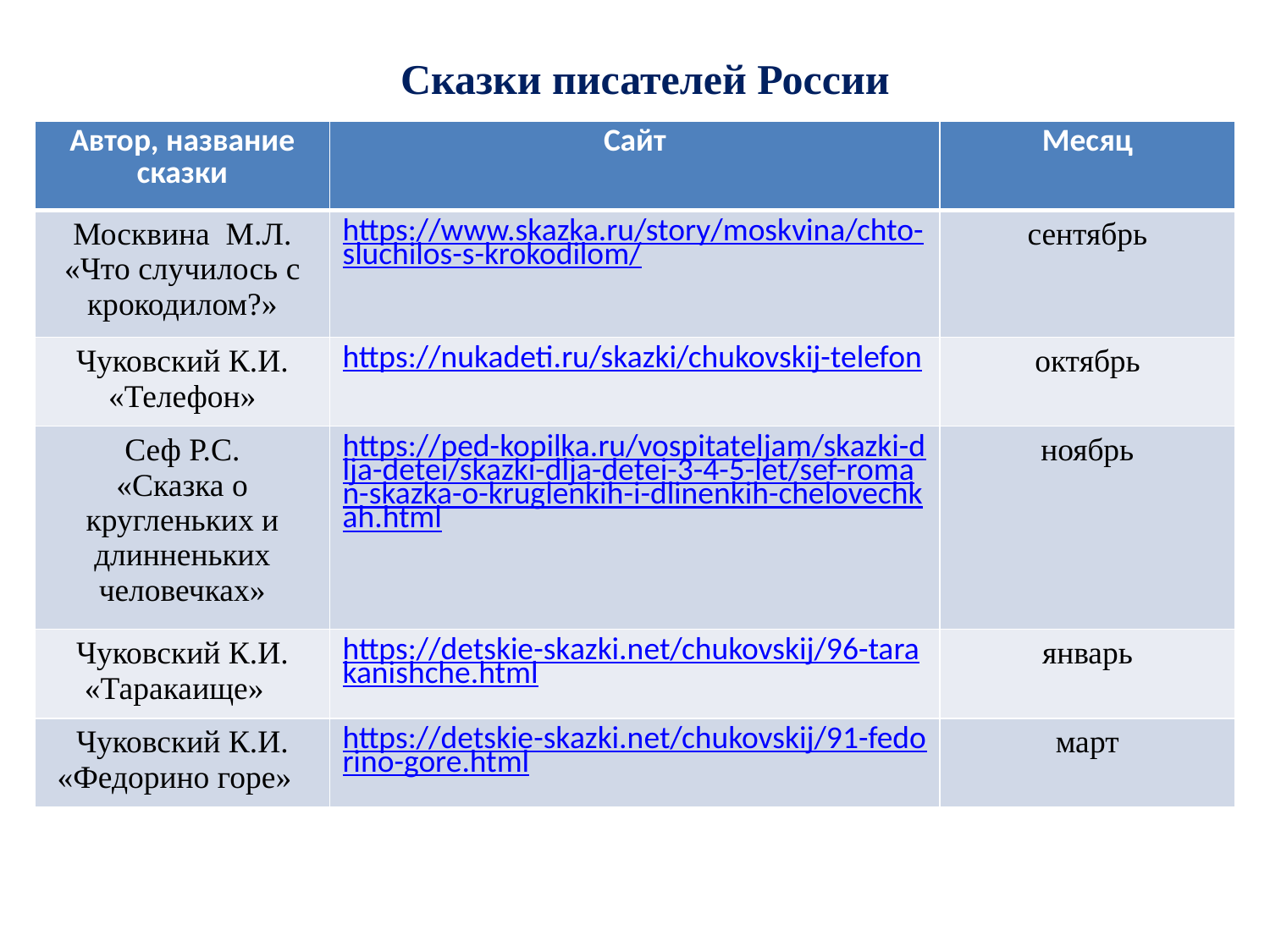

Сказки писателей России
| Автор, название сказки | Сайт | Месяц |
| --- | --- | --- |
| Москвина М.Л. «Что случилось с крокодилом?» | https://www.skazka.ru/story/moskvina/chto-sluchilos-s-krokodilom/ | сентябрь |
| Чуковский К.И. «Телефон» | https://nukadeti.ru/skazki/chukovskij-telefon | октябрь |
| Сеф Р.С. «Сказка о кругленьких и длинненьких человечках» | https://ped-kopilka.ru/vospitateljam/skazki-dlja-detei/skazki-dlja-detei-3-4-5-let/sef-roman-skazka-o-kruglenkih-i-dlinenkih-chelovechkah.html | ноябрь |
| Чуковский К.И. «Таракаище» | https://detskie-skazki.net/chukovskij/96-tarakanishche.html | январь |
| Чуковский К.И. «Федорино горе» | https://detskie-skazki.net/chukovskij/91-fedorino-gore.html | март |